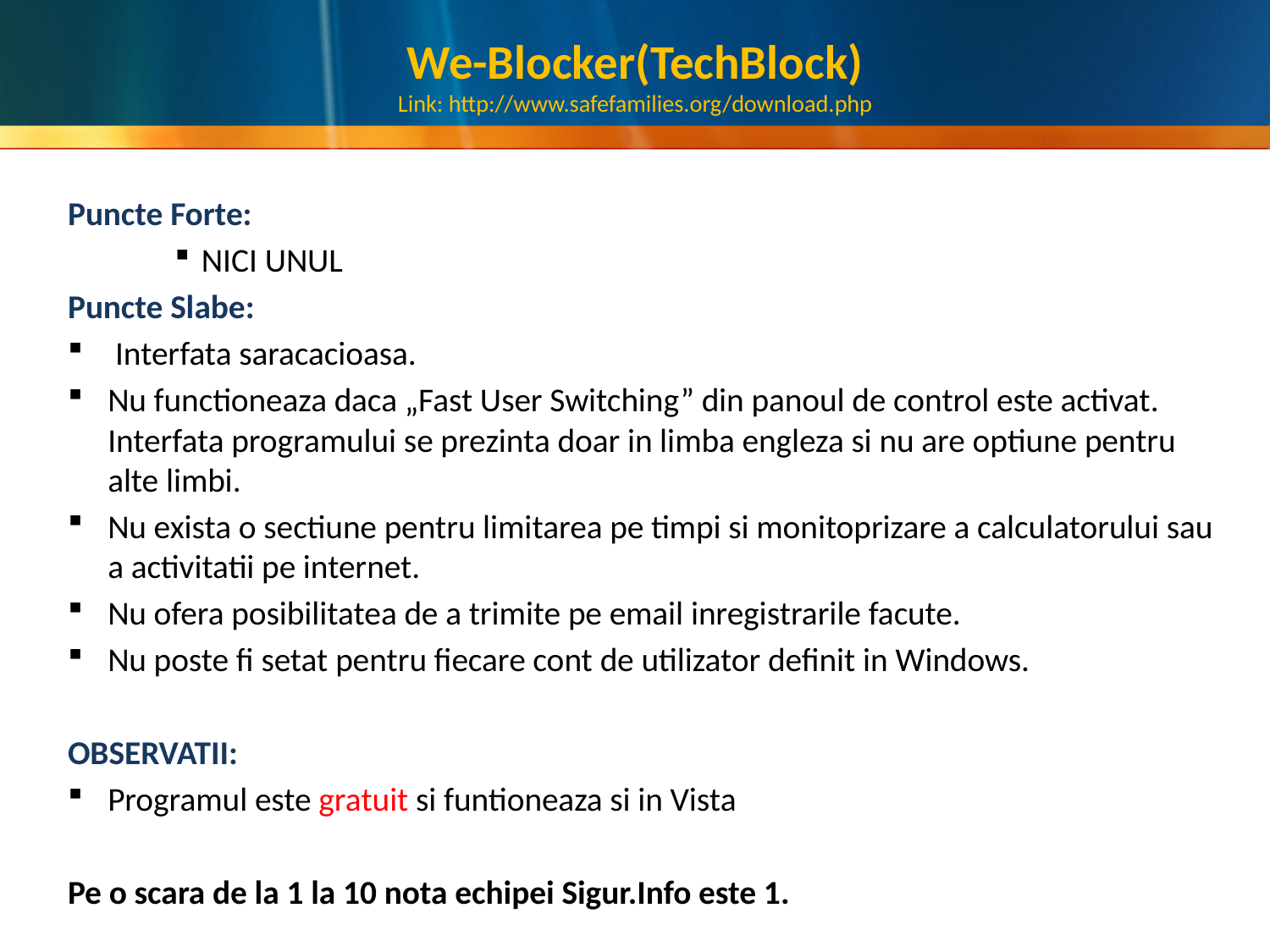

# We-Blocker(TechBlock) Link: http://www.safefamilies.org/download.php
Puncte Forte:
NICI UNUL
Puncte Slabe:
 Interfata saracacioasa.
Nu functioneaza daca „Fast User Switching” din panoul de control este activat. Interfata programului se prezinta doar in limba engleza si nu are optiune pentru alte limbi.
Nu exista o sectiune pentru limitarea pe timpi si monitoprizare a calculatorului sau a activitatii pe internet.
Nu ofera posibilitatea de a trimite pe email inregistrarile facute.
Nu poste fi setat pentru fiecare cont de utilizator definit in Windows.

OBSERVATII:
Programul este gratuit si funtioneaza si in Vista

Pe o scara de la 1 la 10 nota echipei Sigur.Info este 1.